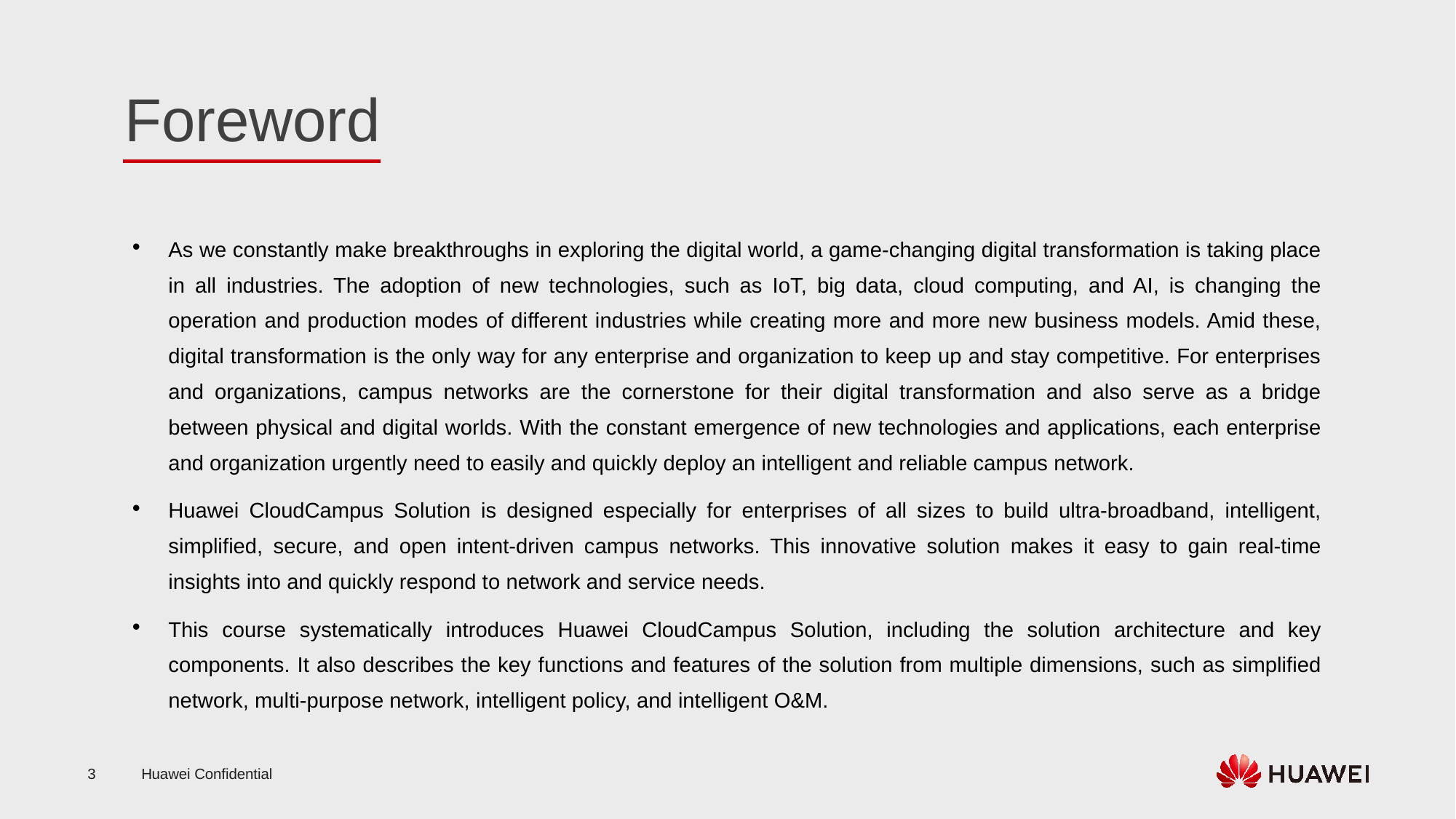

As we constantly make breakthroughs in exploring the digital world, a game-changing digital transformation is taking place in all industries. The adoption of new technologies, such as IoT, big data, cloud computing, and AI, is changing the operation and production modes of different industries while creating more and more new business models. Amid these, digital transformation is the only way for any enterprise and organization to keep up and stay competitive. For enterprises and organizations, campus networks are the cornerstone for their digital transformation and also serve as a bridge between physical and digital worlds. With the constant emergence of new technologies and applications, each enterprise and organization urgently need to easily and quickly deploy an intelligent and reliable campus network.
Huawei CloudCampus Solution is designed especially for enterprises of all sizes to build ultra-broadband, intelligent, simplified, secure, and open intent-driven campus networks. This innovative solution makes it easy to gain real-time insights into and quickly respond to network and service needs.
This course systematically introduces Huawei CloudCampus Solution, including the solution architecture and key components. It also describes the key functions and features of the solution from multiple dimensions, such as simplified network, multi-purpose network, intelligent policy, and intelligent O&M.